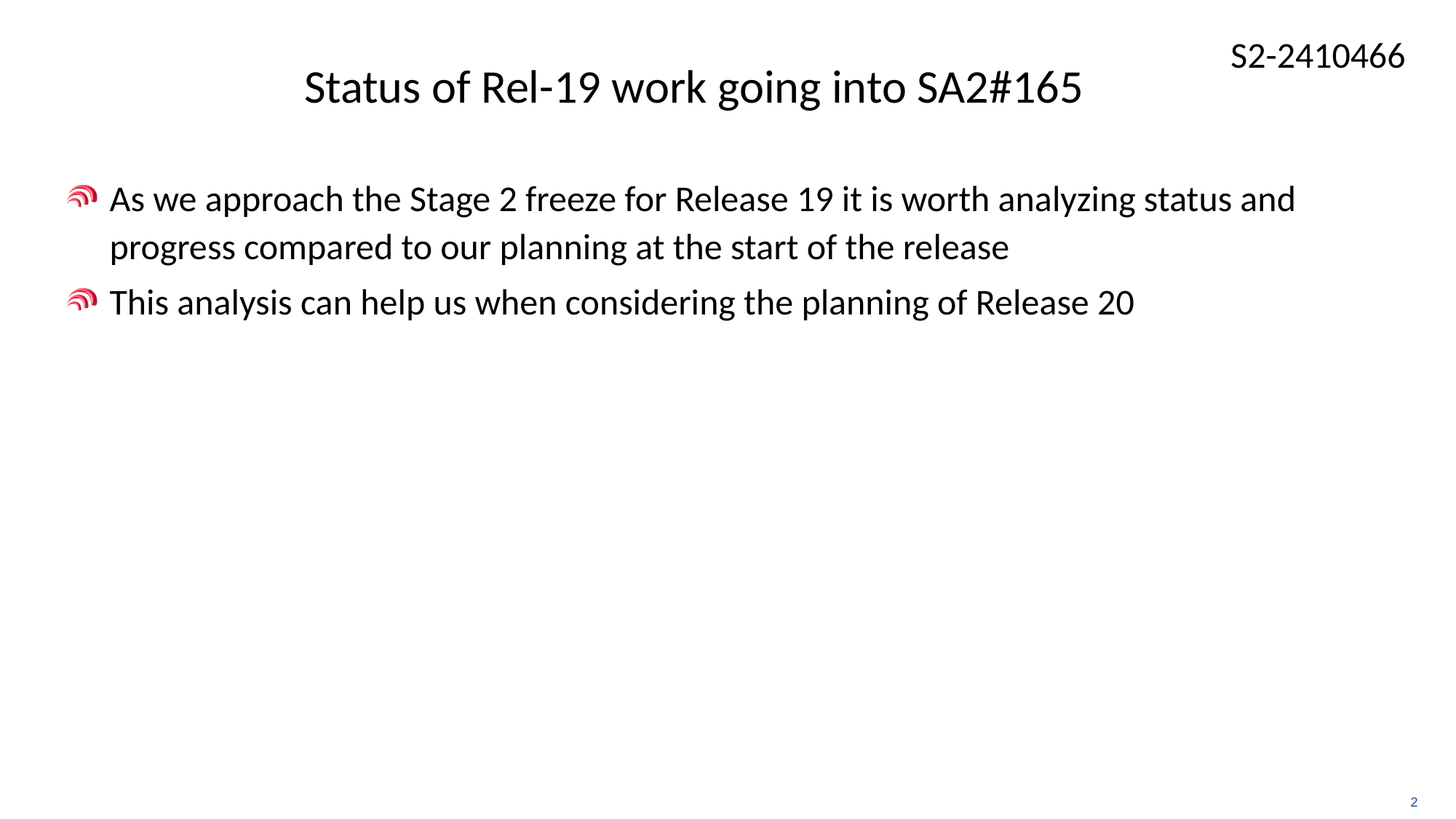

# Status of Rel-19 work going into SA2#165
As we approach the Stage 2 freeze for Release 19 it is worth analyzing status and progress compared to our planning at the start of the release
This analysis can help us when considering the planning of Release 20